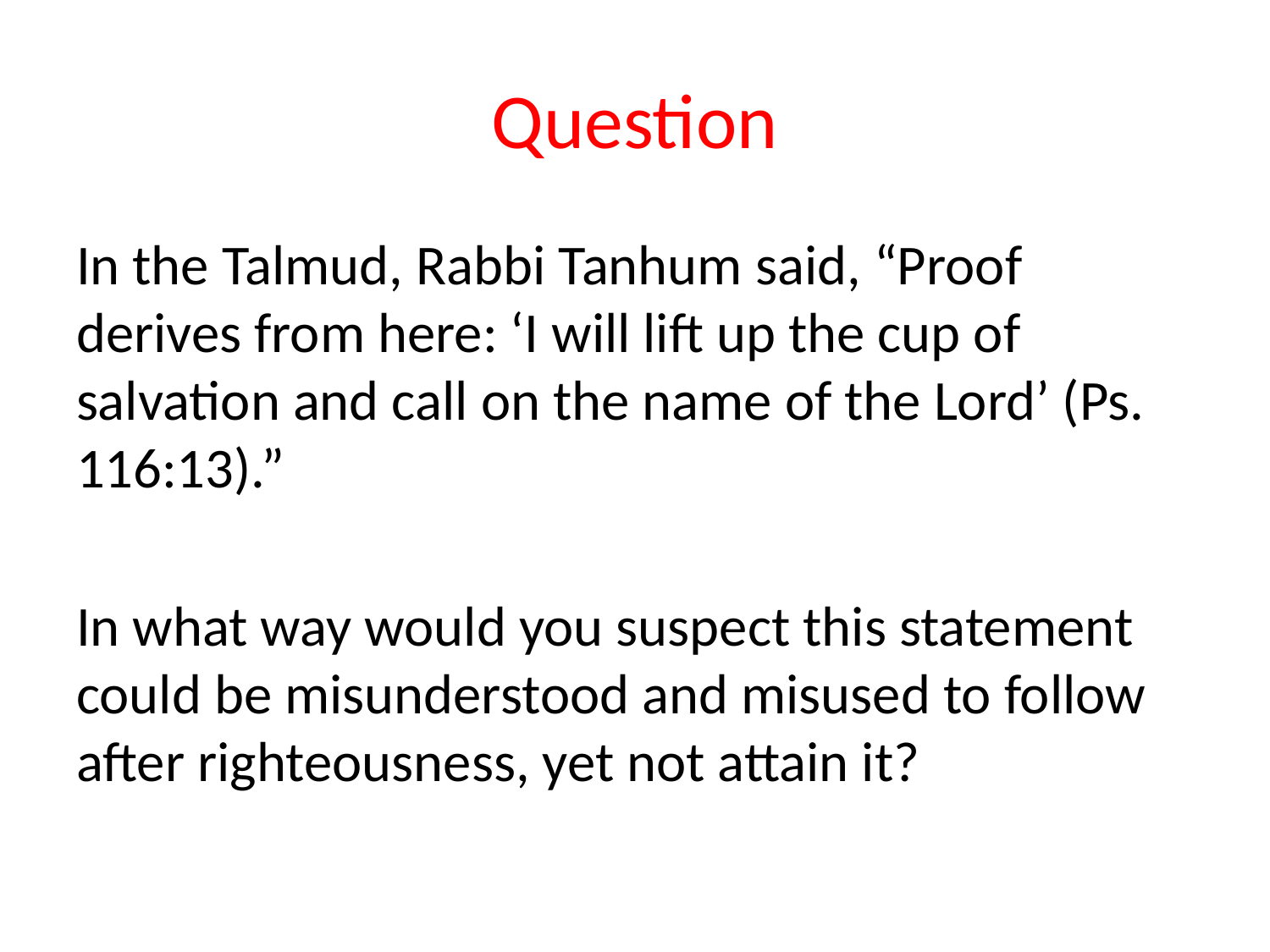

# Question
In the Talmud, Rabbi Tanhum said, “Proof derives from here: ‘I will lift up the cup of salvation and call on the name of the Lord’ (Ps. 116:13).”

In what way would you suspect this statement could be misunderstood and misused to follow after righteousness, yet not attain it?